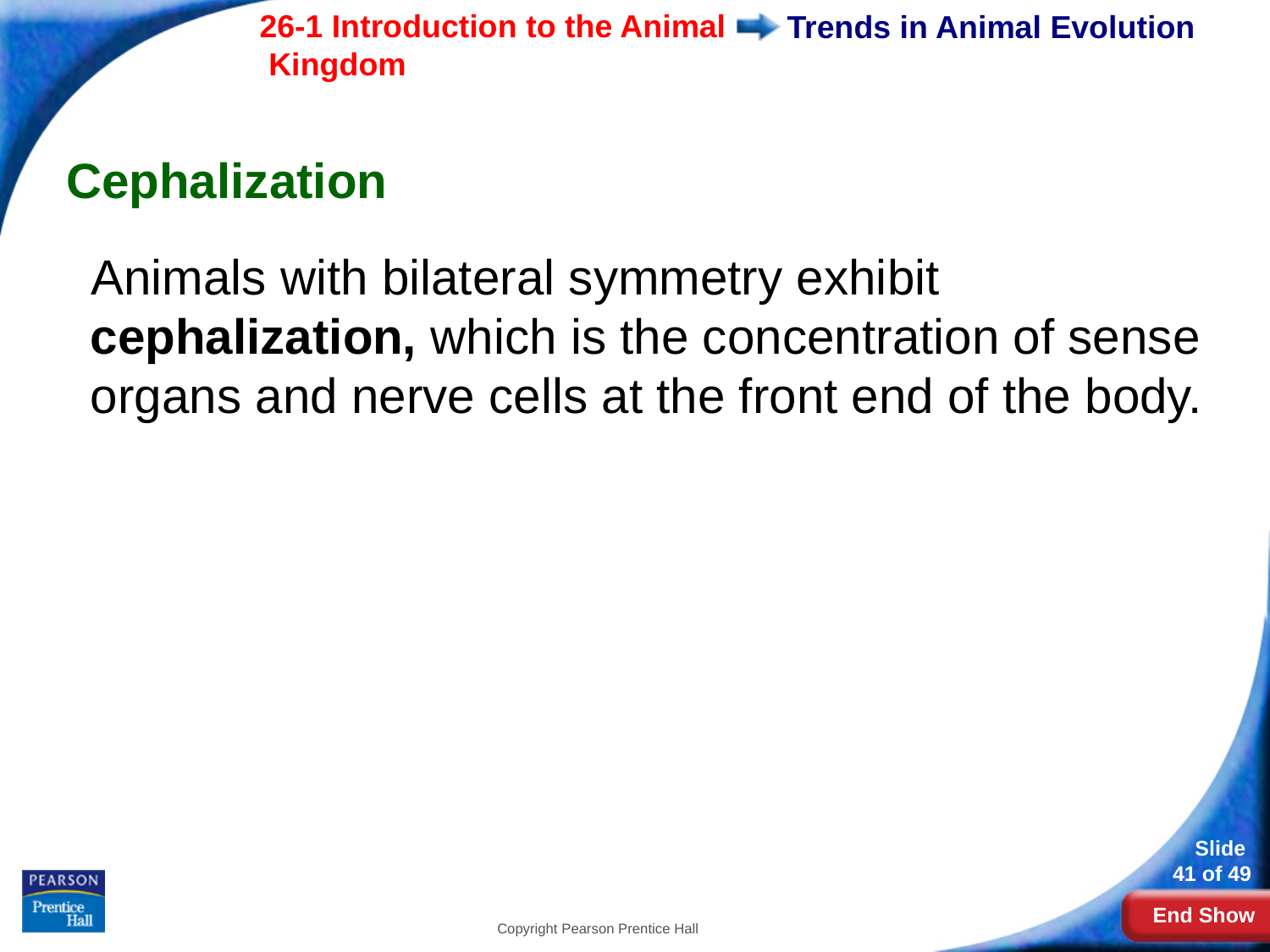

# Trends in Animal Evolution
Cephalization
Animals with bilateral symmetry exhibit cephalization, which is the concentration of sense organs and nerve cells at the front end of the body.
Copyright Pearson Prentice Hall